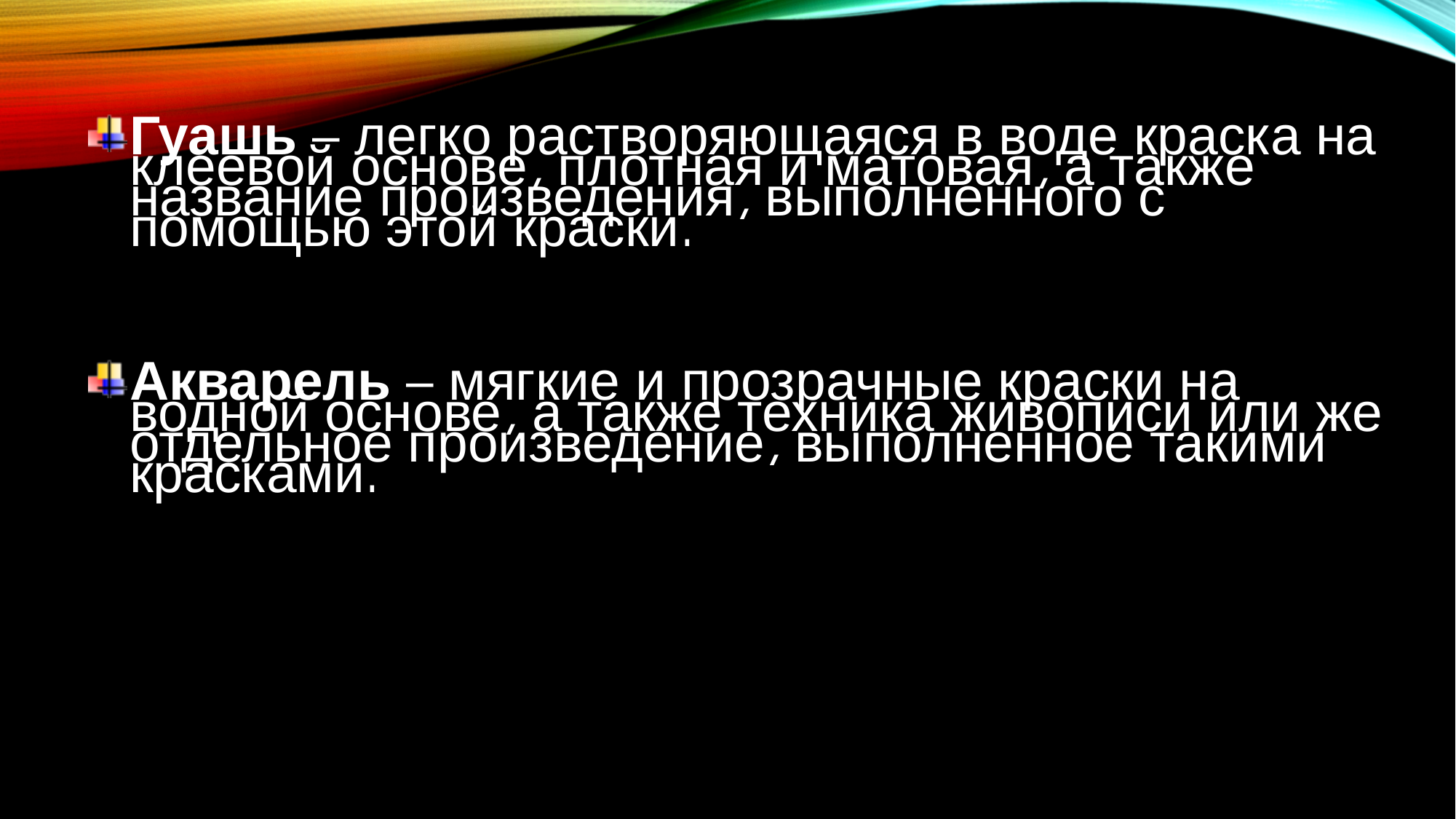

Гуашь – легко растворяющаяся в воде краска на клеевой основе, плотная и матовая, а также название произведения, выполненного с помощью этой краски.

Акварель – мягкие и прозрачные краски на водной основе, а также техника живописи или же отдельное произведение, выполненное такими красками.